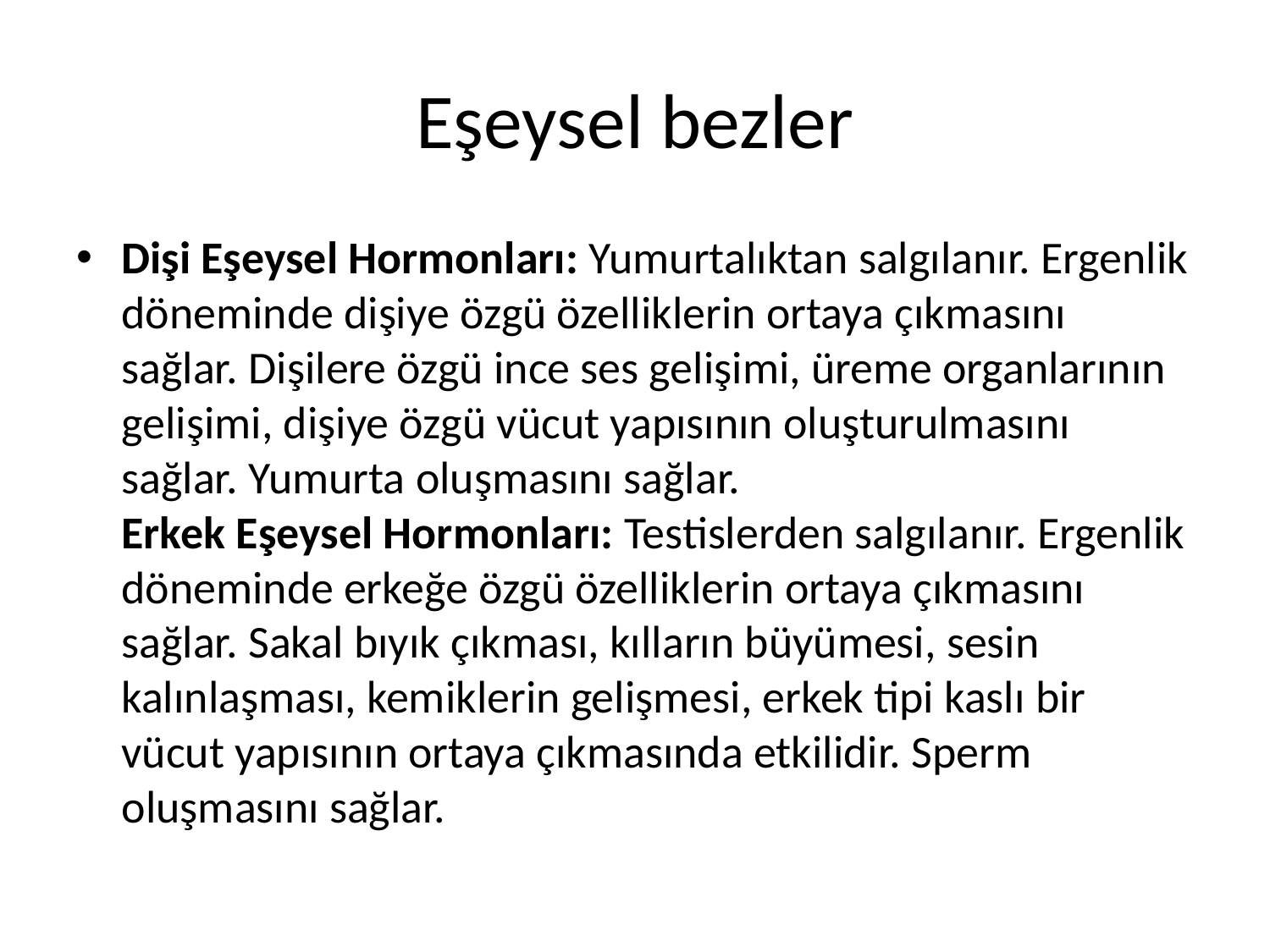

# Eşeysel bezler
Dişi Eşeysel Hormonları: Yumurtalıktan salgılanır. Ergenlik döneminde dişiye özgü özelliklerin ortaya çıkmasını sağlar. Dişilere özgü ince ses gelişimi, üreme organlarının gelişimi, dişiye özgü vücut yapısının oluşturulmasını sağlar. Yumurta oluşmasını sağlar.
Erkek Eşeysel Hormonları: Testislerden salgılanır. Ergenlik döneminde erkeğe özgü özelliklerin ortaya çıkmasını sağlar. Sakal bıyık çıkması, kılların büyümesi, sesin kalınlaşması, kemiklerin gelişmesi, erkek tipi kaslı bir vücut yapısının ortaya çıkmasında etkilidir. Sperm oluşmasını sağlar.